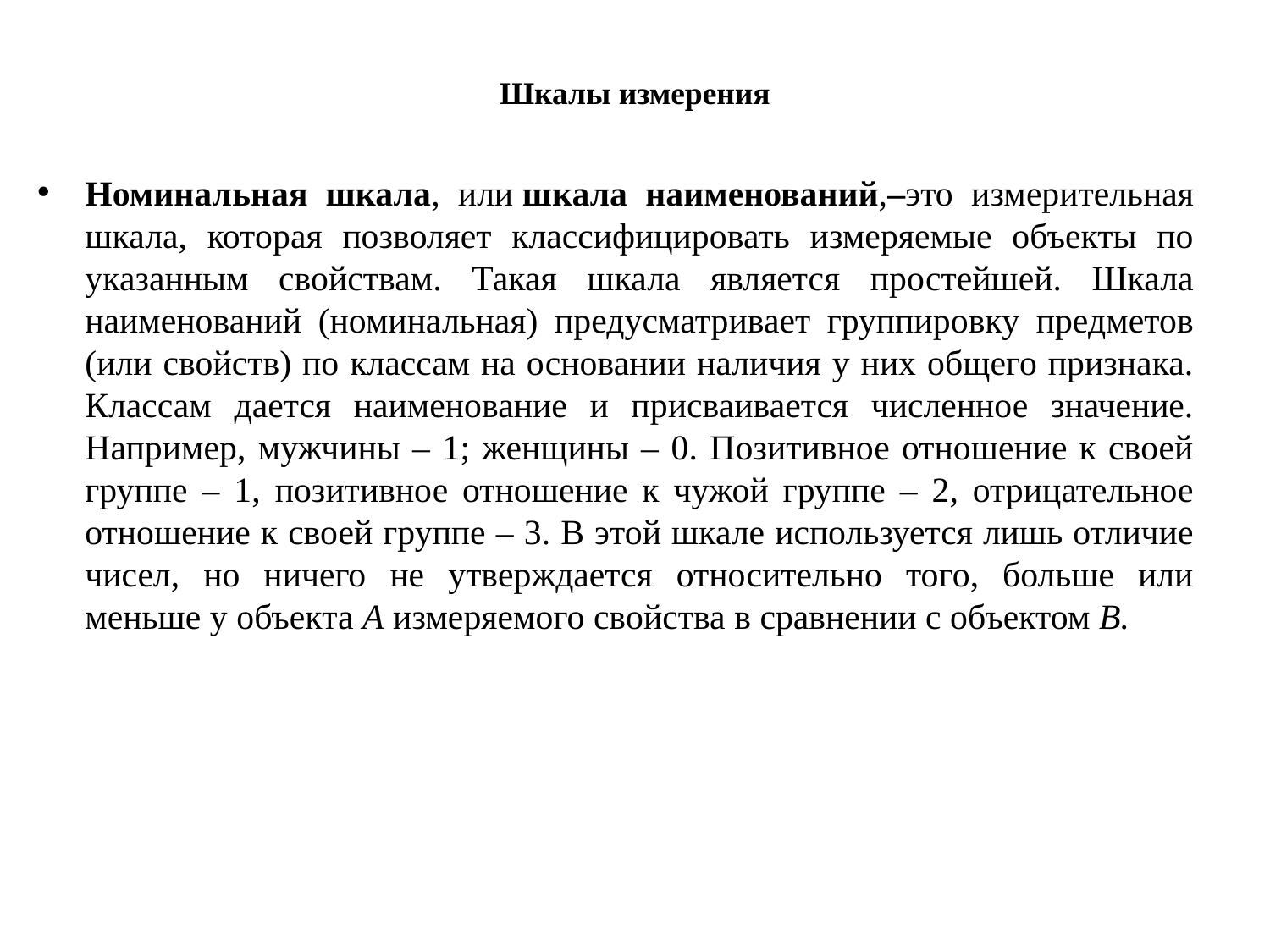

Шкалы измерения

Номинальная шкала, или шкала наименований,–это измерительная шкала, которая позволяет классифицировать измеряемые объекты по указанным свойствам. Такая шкала является простейшей. Шкала наименований (номинальная) предусматривает группировку предметов (или свойств) по классам на основании наличия у них общего признака. Классам дается наименование и присваивается численное значение. Например, мужчины – 1; женщины – 0. Позитивное отношение к своей группе – 1, позитивное отношение к чужой группе – 2, отрицательное отношение к своей группе – 3. В этой шкале используется лишь отличие чисел, но ничего не утверждается относительно того, больше или меньше у объекта А измеряемого свойства в сравнении с объектом В.